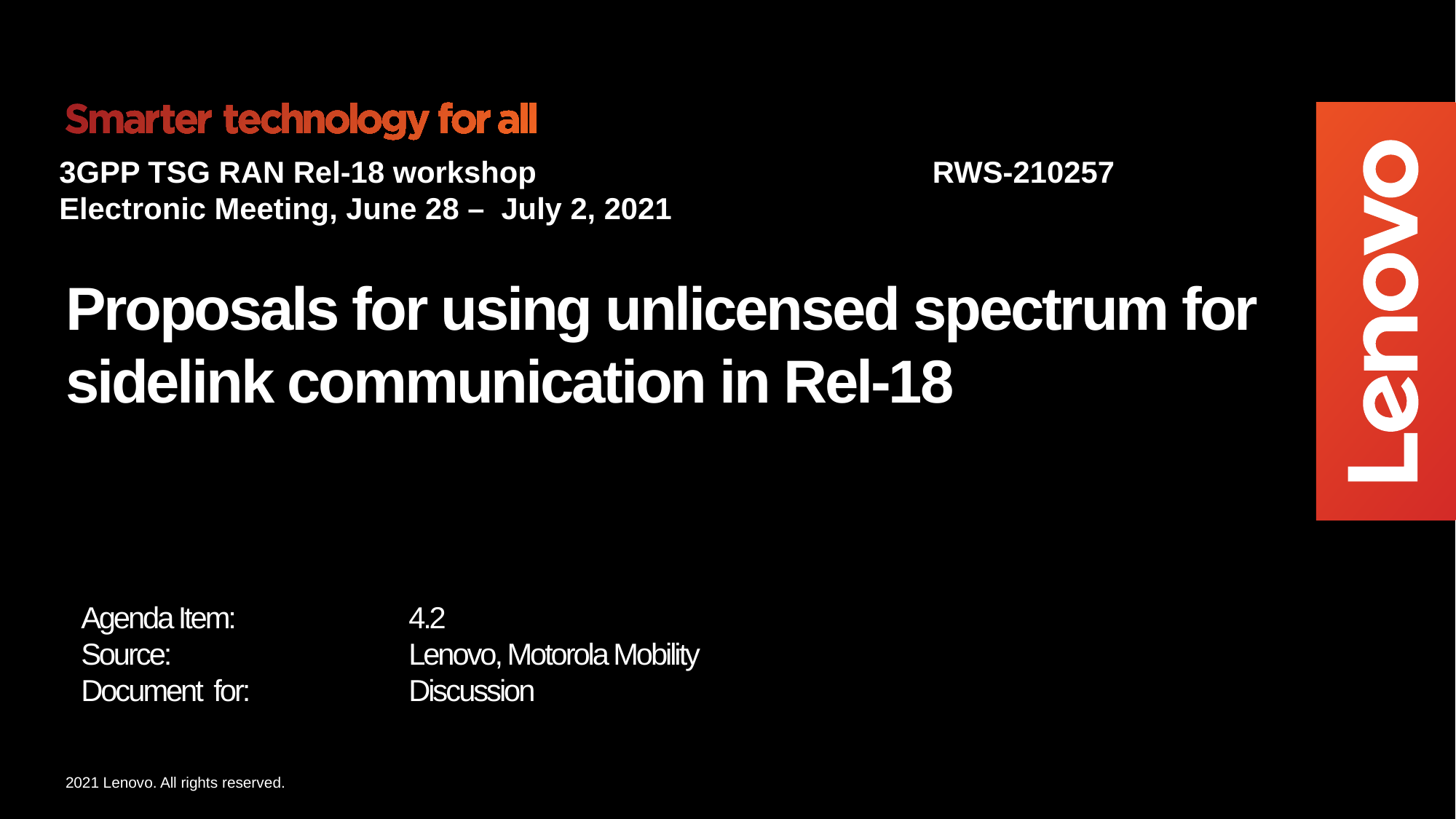

3GPP TSG RAN Rel-18 workshop	                  	             RWS-210257
Electronic Meeting, June 28 –  July 2, 2021
# Proposals for using unlicensed spectrum for sidelink communication in Rel-18
Agenda Item:		4.2
Source:			Lenovo, Motorola Mobility
Document  for:		Discussion
 5G Team / Lenovo Research / MBG